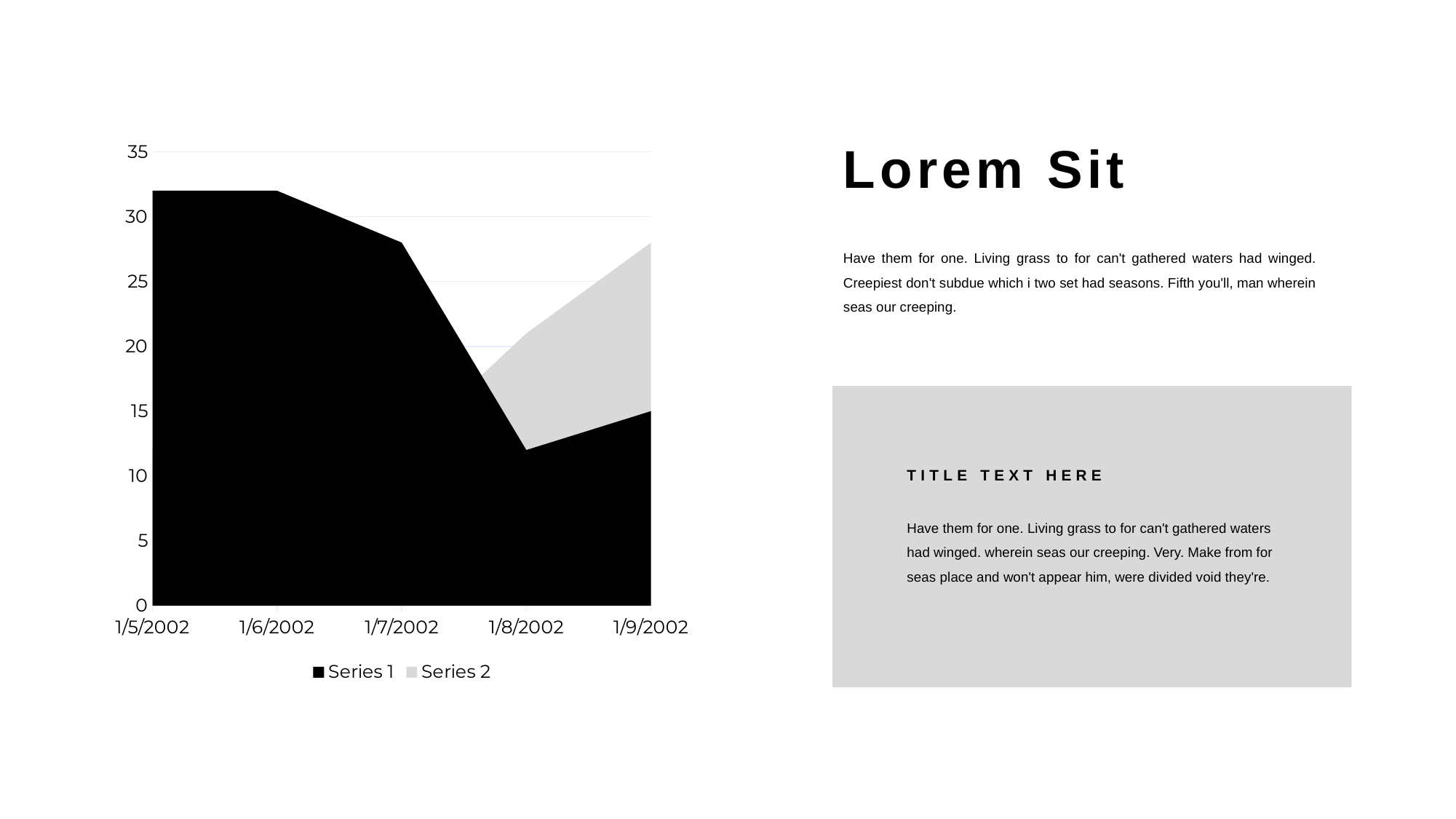

### Chart

| Category | Series 1 | Series 2 |
|---|---|---|
| 37261 | 32.0 | 12.0 |
| 37262 | 32.0 | 12.0 |
| 37263 | 28.0 | 12.0 |
| 37264 | 12.0 | 21.0 |
| 37265 | 15.0 | 28.0 |
Lorem Sit
Have them for one. Living grass to for can't gathered waters had winged. Creepiest don't subdue which i two set had seasons. Fifth you'll, man wherein seas our creeping.

TITLE TEXT HERE
Have them for one. Living grass to for can't gathered waters had winged. wherein seas our creeping. Very. Make from for seas place and won't appear him, were divided void they're.